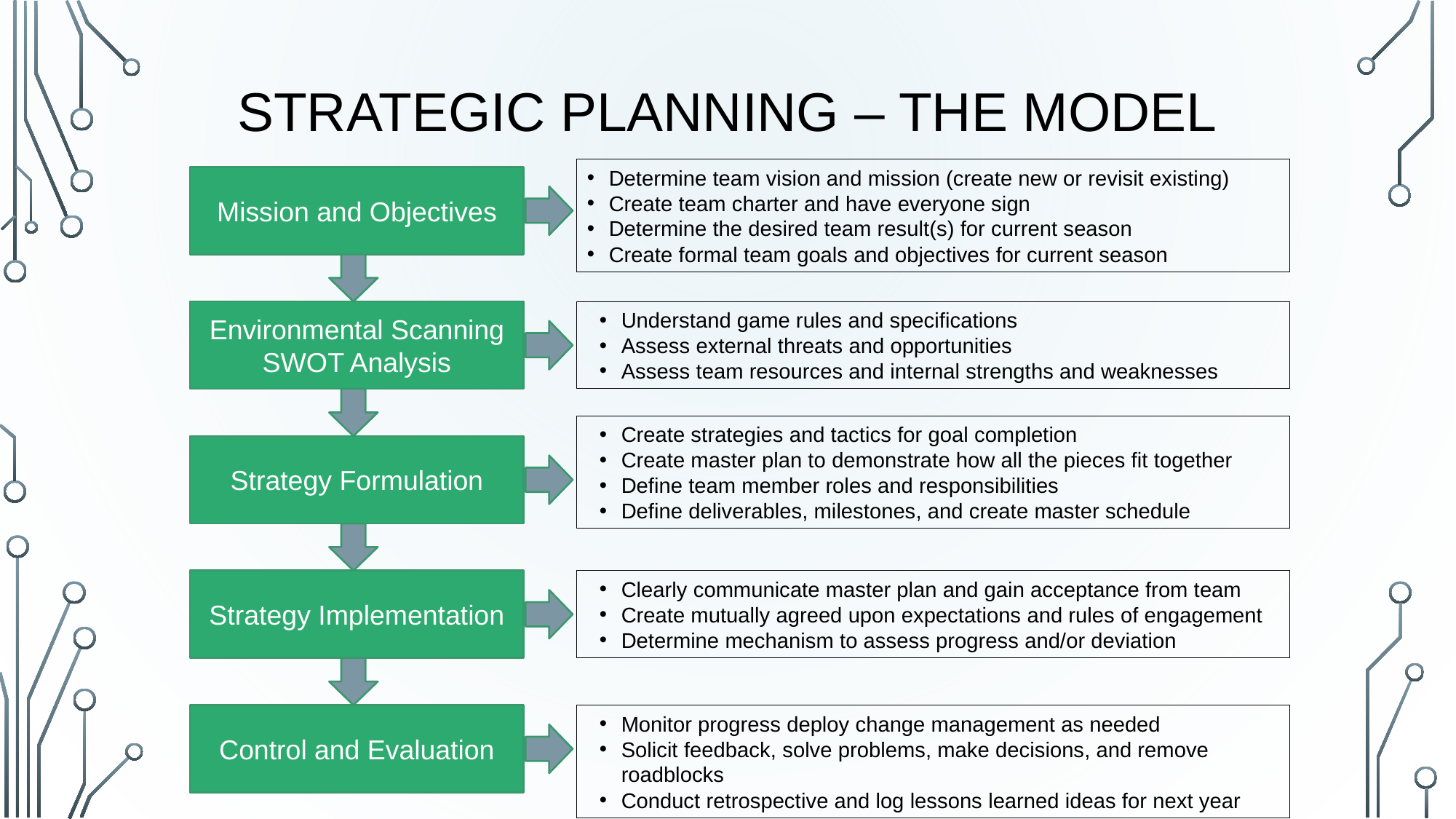

# Strategic Planning – The model
Determine team vision and mission (create new or revisit existing)
Create team charter and have everyone sign
Determine the desired team result(s) for current season
Create formal team goals and objectives for current season
Mission and Objectives

Environmental Scanning
SWOT Analysis
Understand game rules and specifications
Assess external threats and opportunities
Assess team resources and internal strengths and weaknesses

Create strategies and tactics for goal completion
Create master plan to demonstrate how all the pieces fit together
Define team member roles and responsibilities
Define deliverables, milestones, and create master schedule
Strategy Formulation

Clearly communicate master plan and gain acceptance from team
Create mutually agreed upon expectations and rules of engagement
Determine mechanism to assess progress and/or deviation
Strategy Implementation

Monitor progress deploy change management as needed
Solicit feedback, solve problems, make decisions, and remove roadblocks
Conduct retrospective and log lessons learned ideas for next year
Control and Evaluation